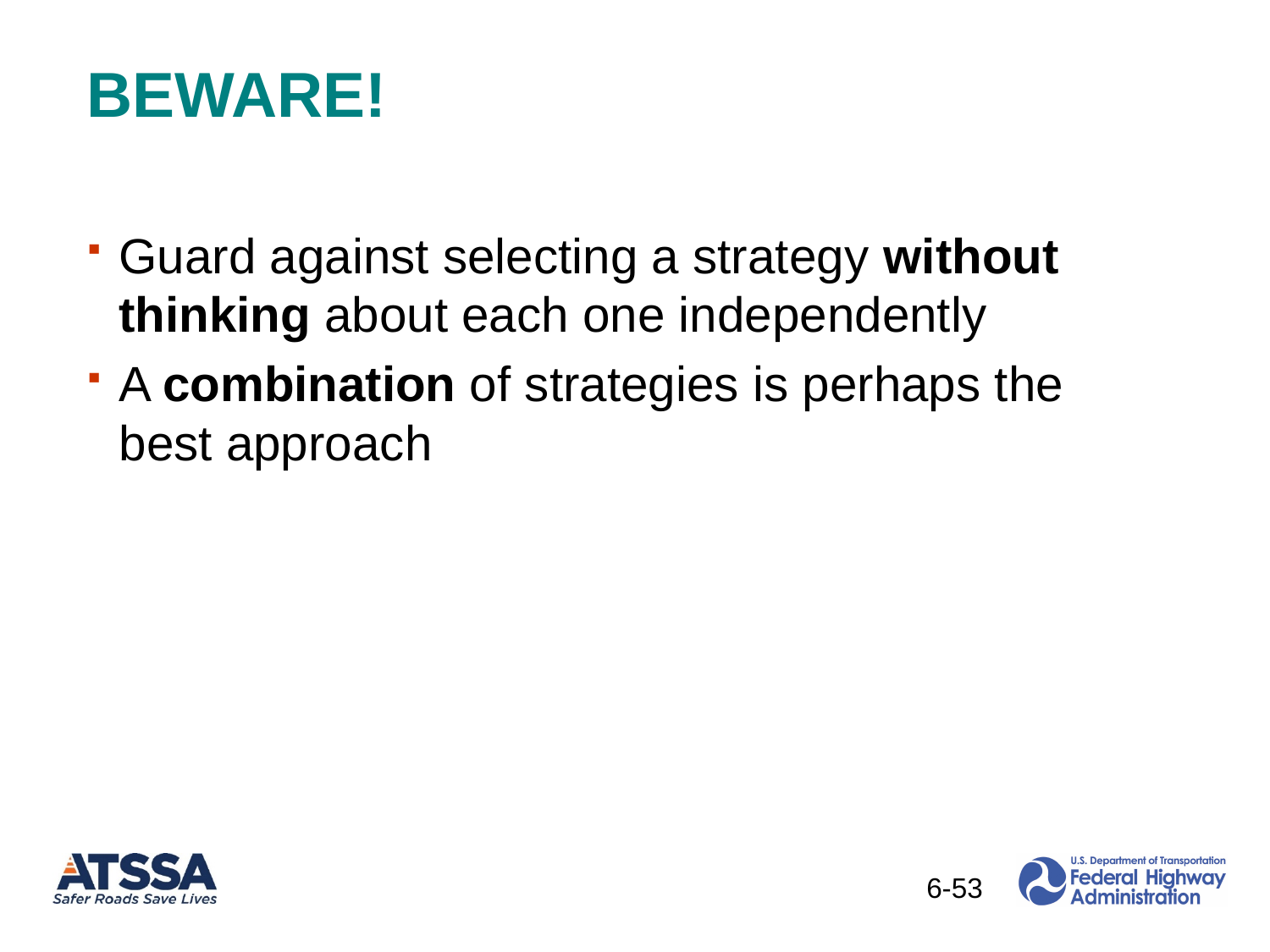

# BEWARE!
Guard against selecting a strategy without thinking about each one independently
A combination of strategies is perhaps the best approach